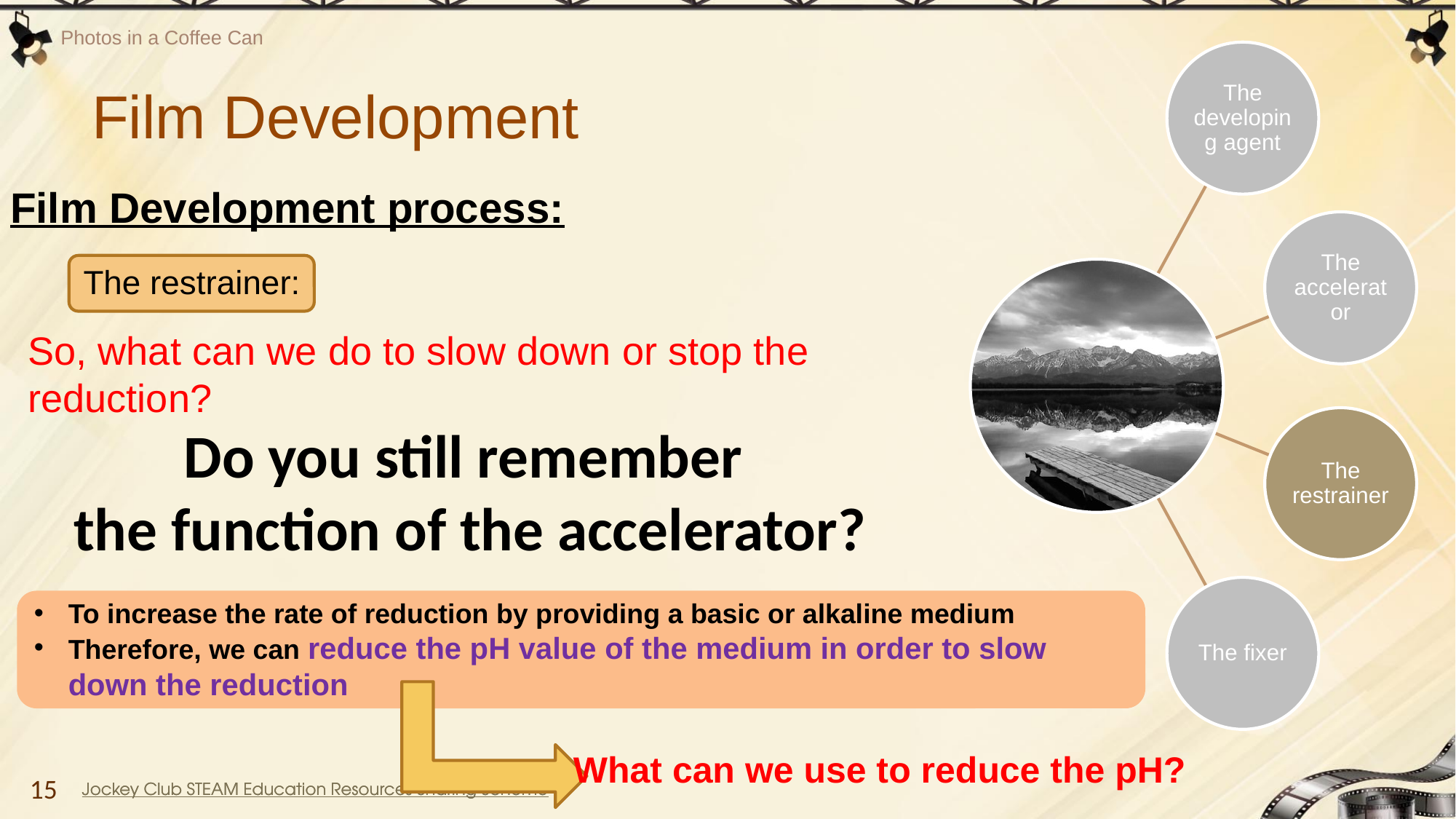

The developing agent
The accelerator
The restrainer
The fixer
# Film Development
Film Development process:

The restrainer:
So, what can we do to slow down or stop the reduction?
Do you still remember
the function of the accelerator?

To increase the rate of reduction by providing a basic or alkaline medium
Therefore, we can reduce the pH value of the medium in order to slow down the reduction

What can we use to reduce the pH?